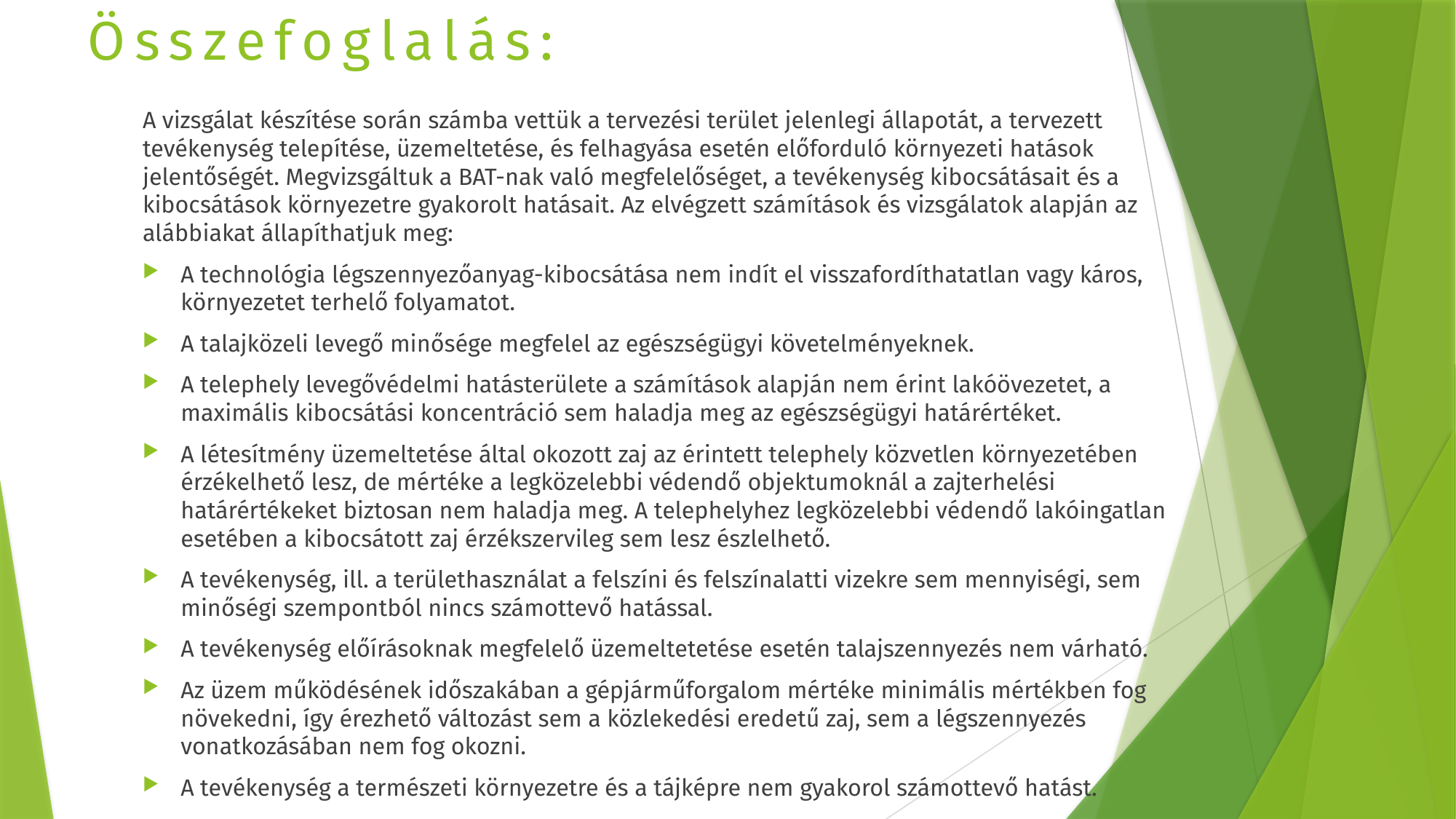

# Összefoglalás:
A vizsgálat készítése során számba vettük a tervezési terület jelenlegi állapotát, a tervezett tevékenység telepítése, üzemeltetése, és felhagyása esetén előforduló környezeti hatások jelentőségét. Megvizsgáltuk a BAT-nak való megfelelőséget, a tevékenység kibocsátásait és a kibocsátások környezetre gyakorolt hatásait. Az elvégzett számítások és vizsgálatok alapján az alábbiakat állapíthatjuk meg:
A technológia légszennyezőanyag-kibocsátása nem indít el visszafordíthatatlan vagy káros, környezetet terhelő folyamatot.
A talajközeli levegő minősége megfelel az egészségügyi követelményeknek.
A telephely levegővédelmi hatásterülete a számítások alapján nem érint lakóövezetet, a maximális kibocsátási koncentráció sem haladja meg az egészségügyi határértéket.
A létesítmény üzemeltetése által okozott zaj az érintett telephely közvetlen környezetében érzékelhető lesz, de mértéke a legközelebbi védendő objektumoknál a zajterhelési határértékeket biztosan nem haladja meg. A telephelyhez legközelebbi védendő lakóingatlan esetében a kibocsátott zaj érzékszervileg sem lesz észlelhető.
A tevékenység, ill. a területhasználat a felszíni és felszínalatti vizekre sem mennyiségi, sem minőségi szempontból nincs számottevő hatással.
A tevékenység előírásoknak megfelelő üzemeltetetése esetén talajszennyezés nem várható.
Az üzem működésének időszakában a gépjárműforgalom mértéke minimális mértékben fog növekedni, így érezhető változást sem a közlekedési eredetű zaj, sem a légszennyezés vonatkozásában nem fog okozni.
A tevékenység a természeti környezetre és a tájképre nem gyakorol számottevő hatást.